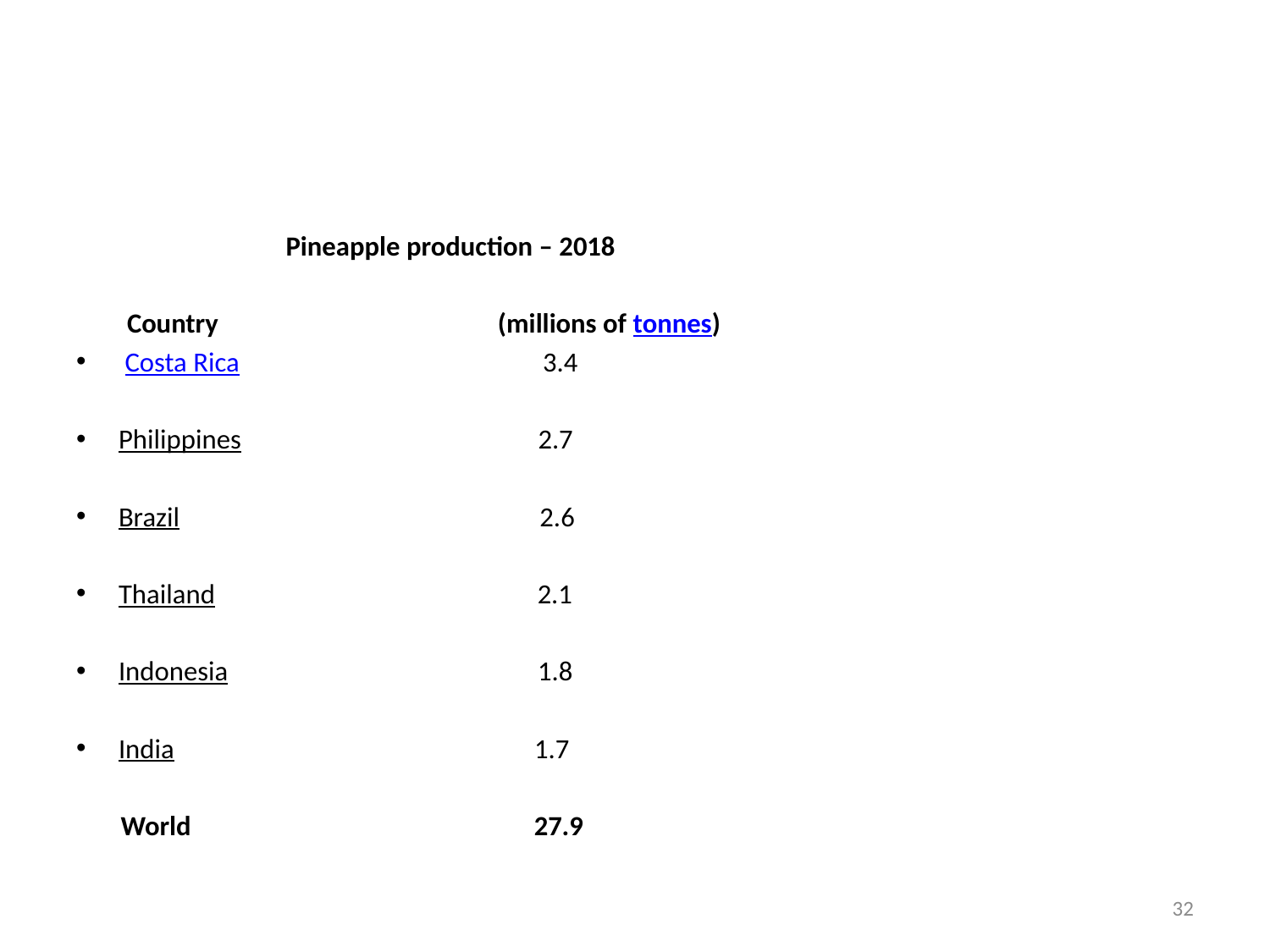

#
                                 Pineapple production – 2018

        Country                                            (millions of tonnes)
 Costa Rica                                                3.4

Philippines                                               2.7

Brazil                                                         2.6

Thailand                                                   2.1

Indonesia                                                 1.8

India                                                         1.7

       World                                                      27.9

32